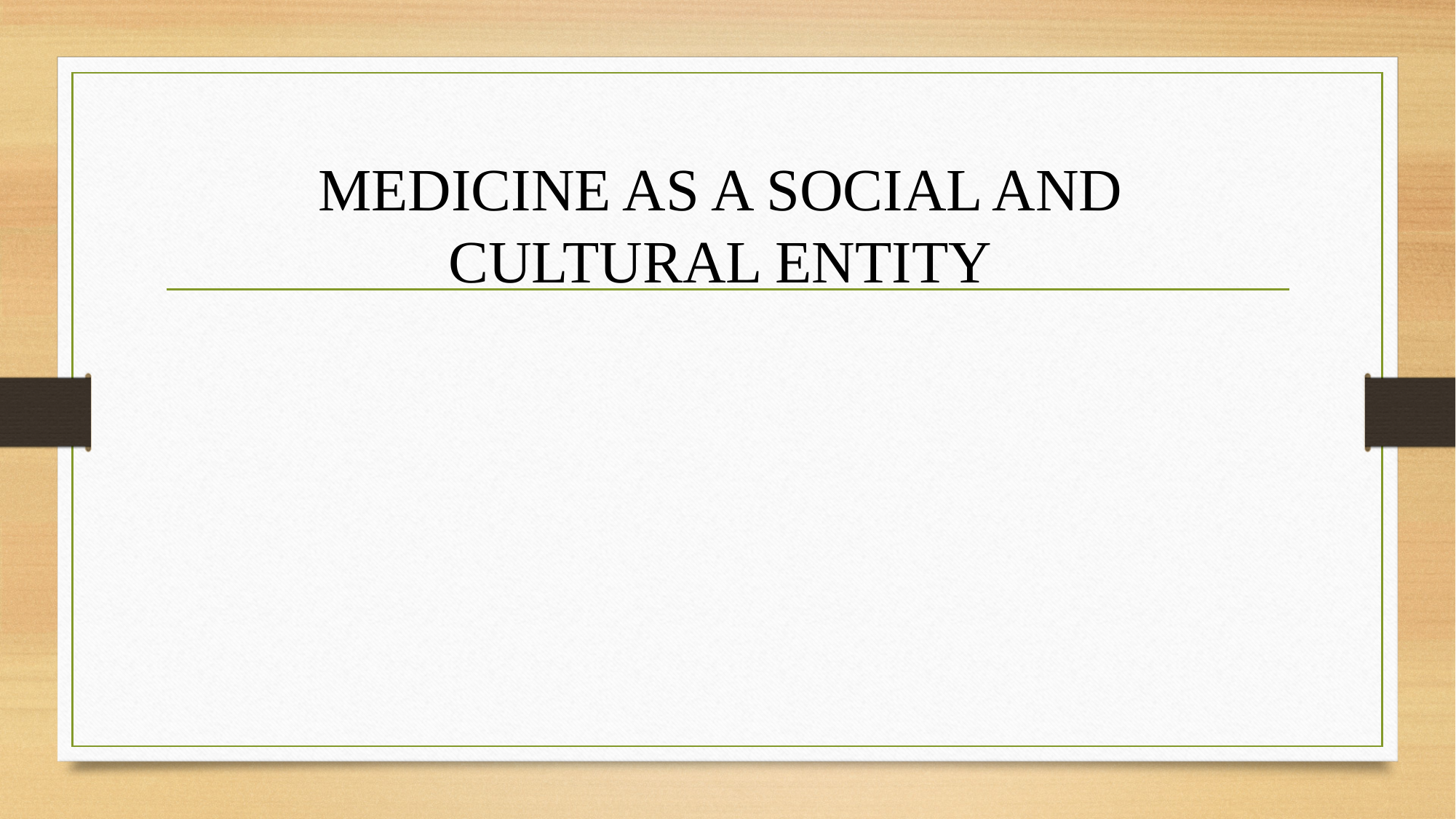

# Medicine as a social and cultural entity